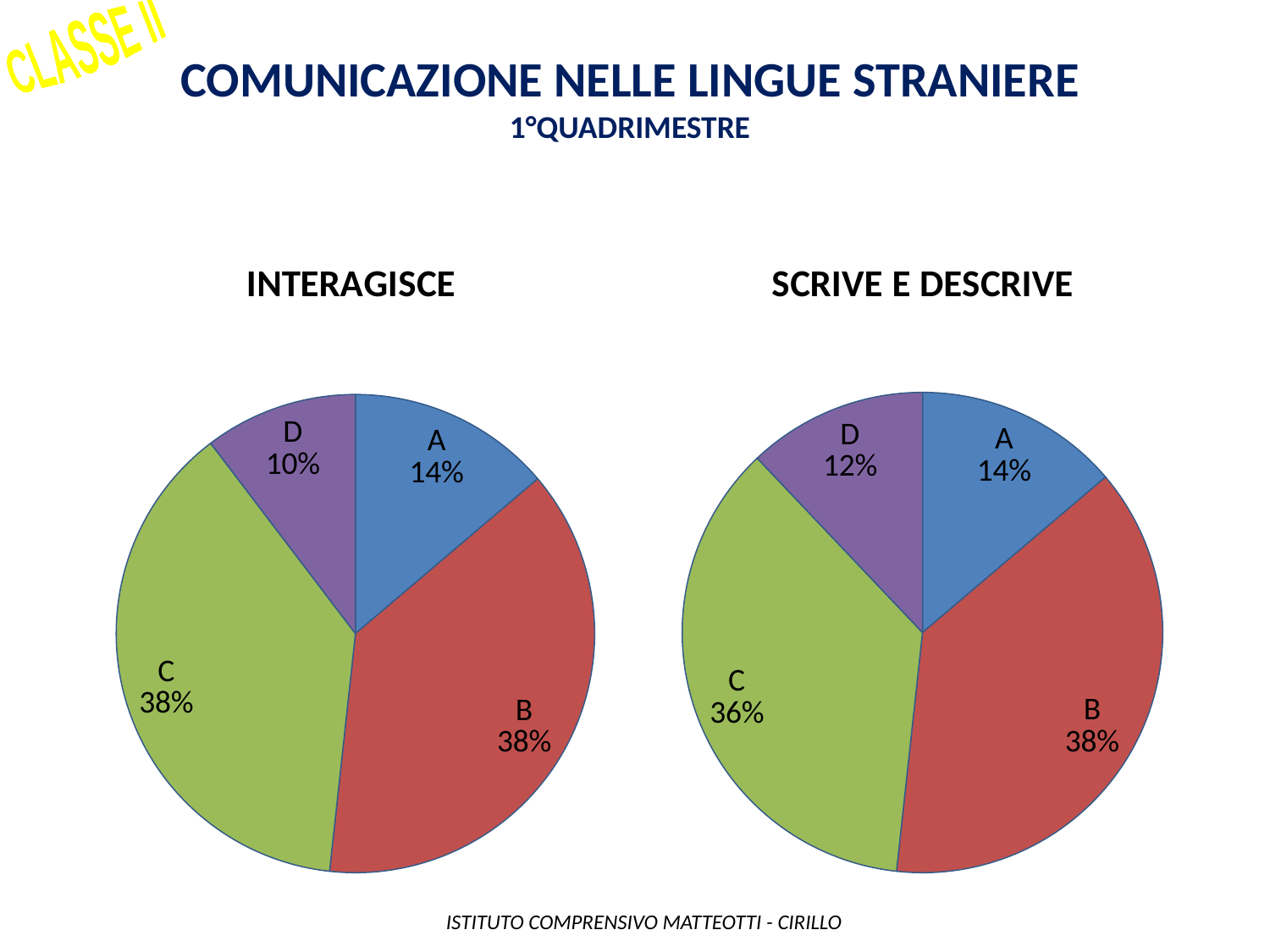

CLASSE II
Comunicazione nelle lingue straniere
1°QUADRIMESTRE

### Chart: INTERAGISCE

| Category |  |
|---|---|
| A | 8.0 |
| B | 22.0 |
| C | 22.0 |
| D | 6.0 |

### Chart: SCRIVE E DESCRIVE

| Category |  |
|---|---|
| A | 8.0 |
| B | 22.0 |
| C | 21.0 |
| D | 7.0 |
 ISTITUTO COMPRENSIVO MATTEOTTI - CIRILLO